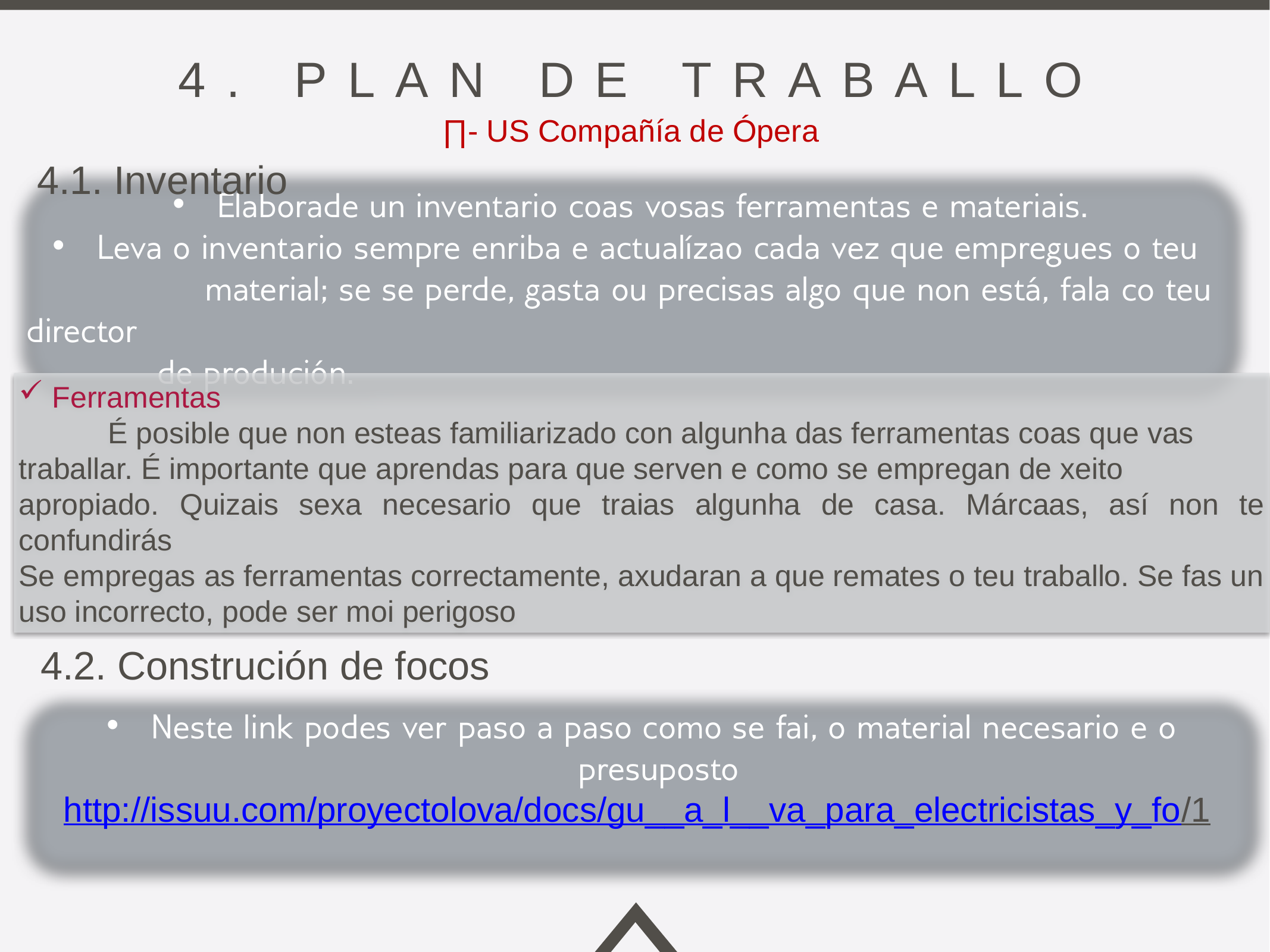

4. plan de traballo
∏- US Compañía de Ópera
4.1. Inventario
Elaborade un inventario coas vosas ferramentas e materiais.
Leva o inventario sempre enriba e actualízao cada vez que empregues o teu
		material; se se perde, gasta ou precisas algo que non está, fala co teu director
	    de produción.
Ferramentas
	É posible que non esteas familiarizado con algunha das ferramentas coas que vas
traballar. É importante que aprendas para que serven e como se empregan de xeito
apropiado. Quizais sexa necesario que traias algunha de casa. Márcaas, así non te confundirás
Se empregas as ferramentas correctamente, axudaran a que remates o teu traballo. Se fas un uso incorrecto, pode ser moi perigoso
4.2. Construción de focos
Neste link podes ver paso a paso como se fai, o material necesario e o presuposto
http://issuu.com/proyectolova/docs/gu__a_l__va_para_electricistas_y_fo/1